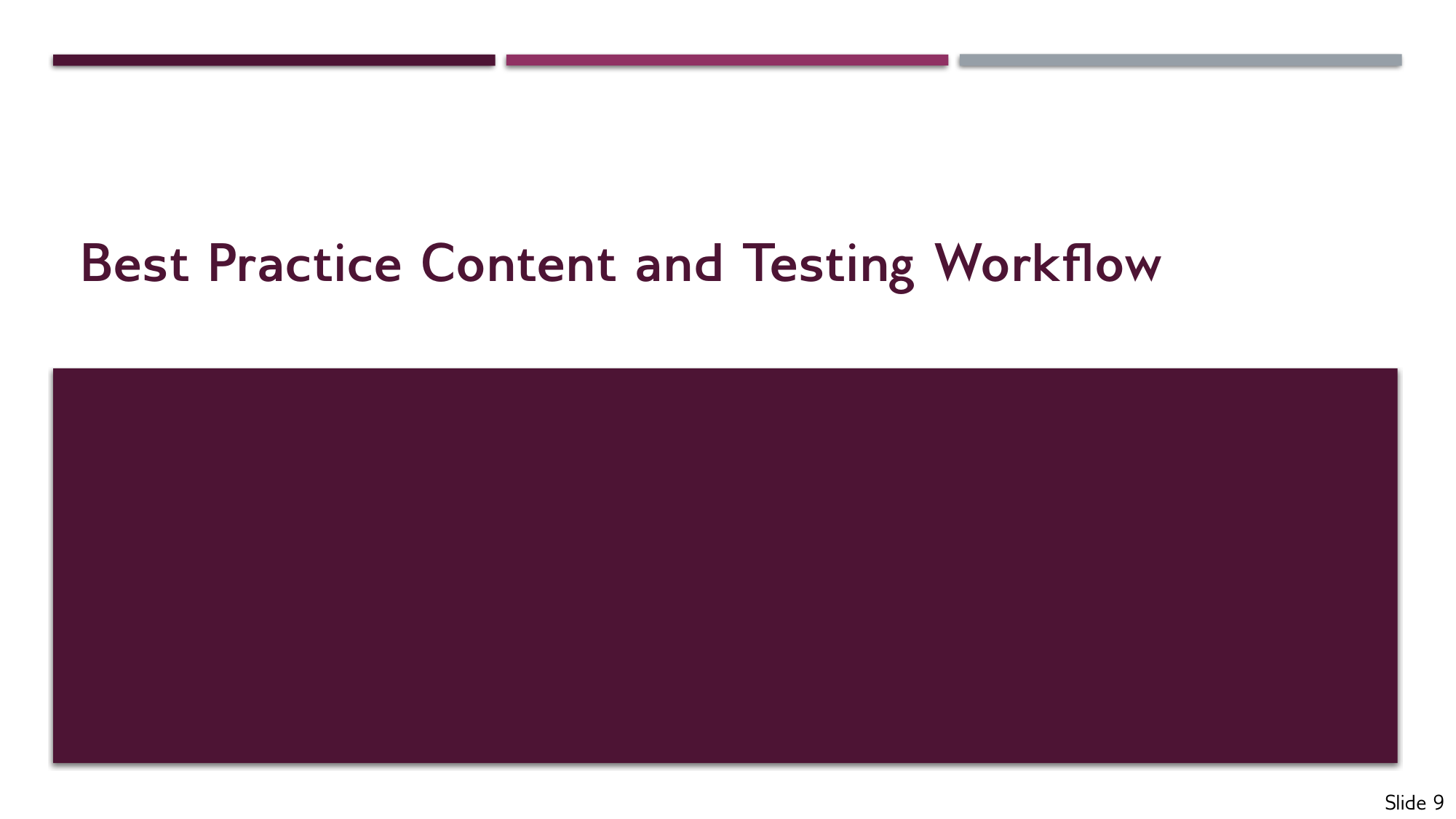

# Best Practice Content and Testing Workflow
Slide 9